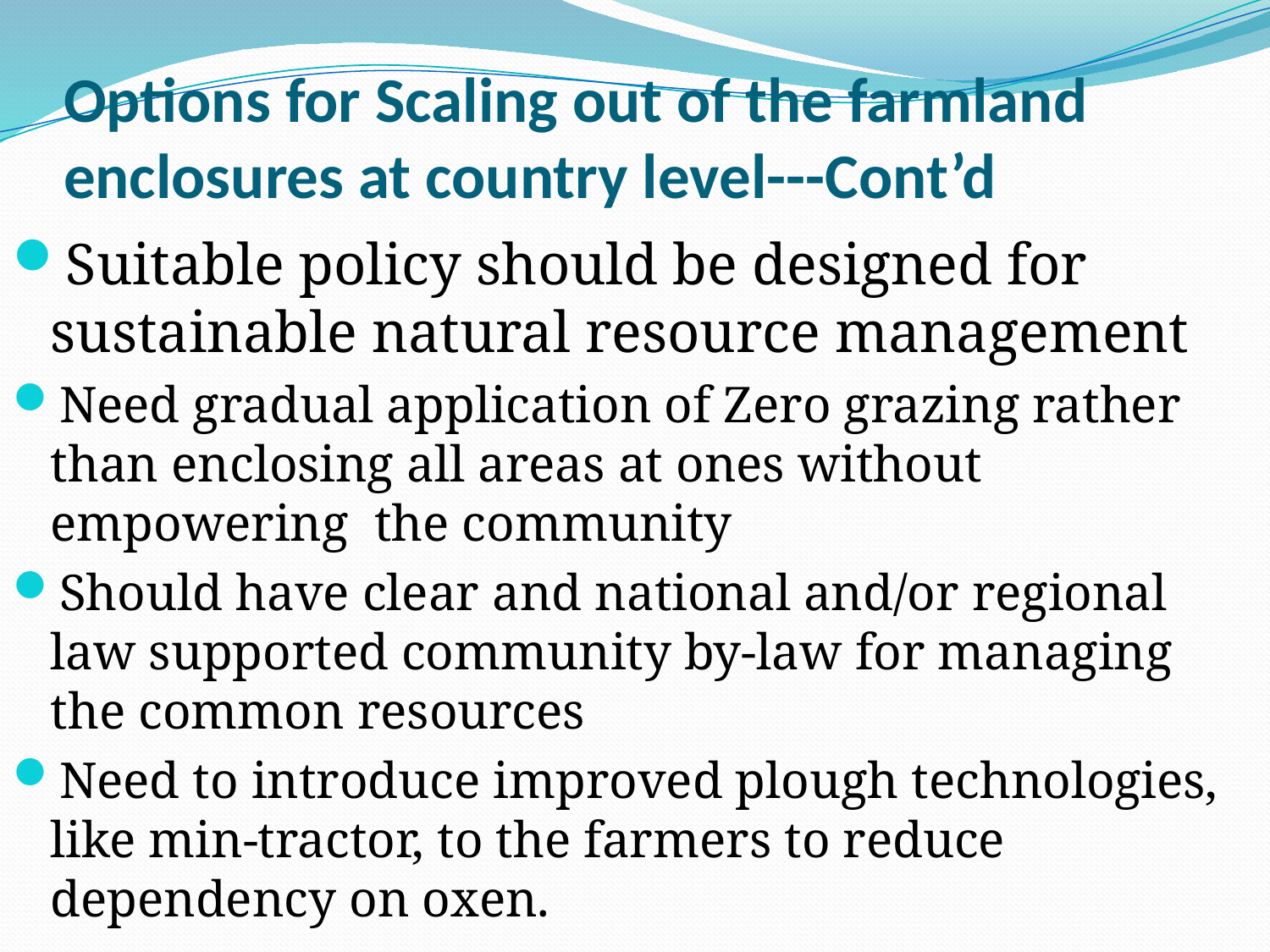

# Options for Scaling out of the farmland enclosures at country level---Cont’d
Suitable policy should be designed for sustainable natural resource management
Need gradual application of Zero grazing rather than enclosing all areas at ones without empowering  the community
Should have clear and national and/or regional law supported community by-law for managing the common resources
Need to introduce improved plough technologies, like min-tractor, to the farmers to reduce dependency on oxen.